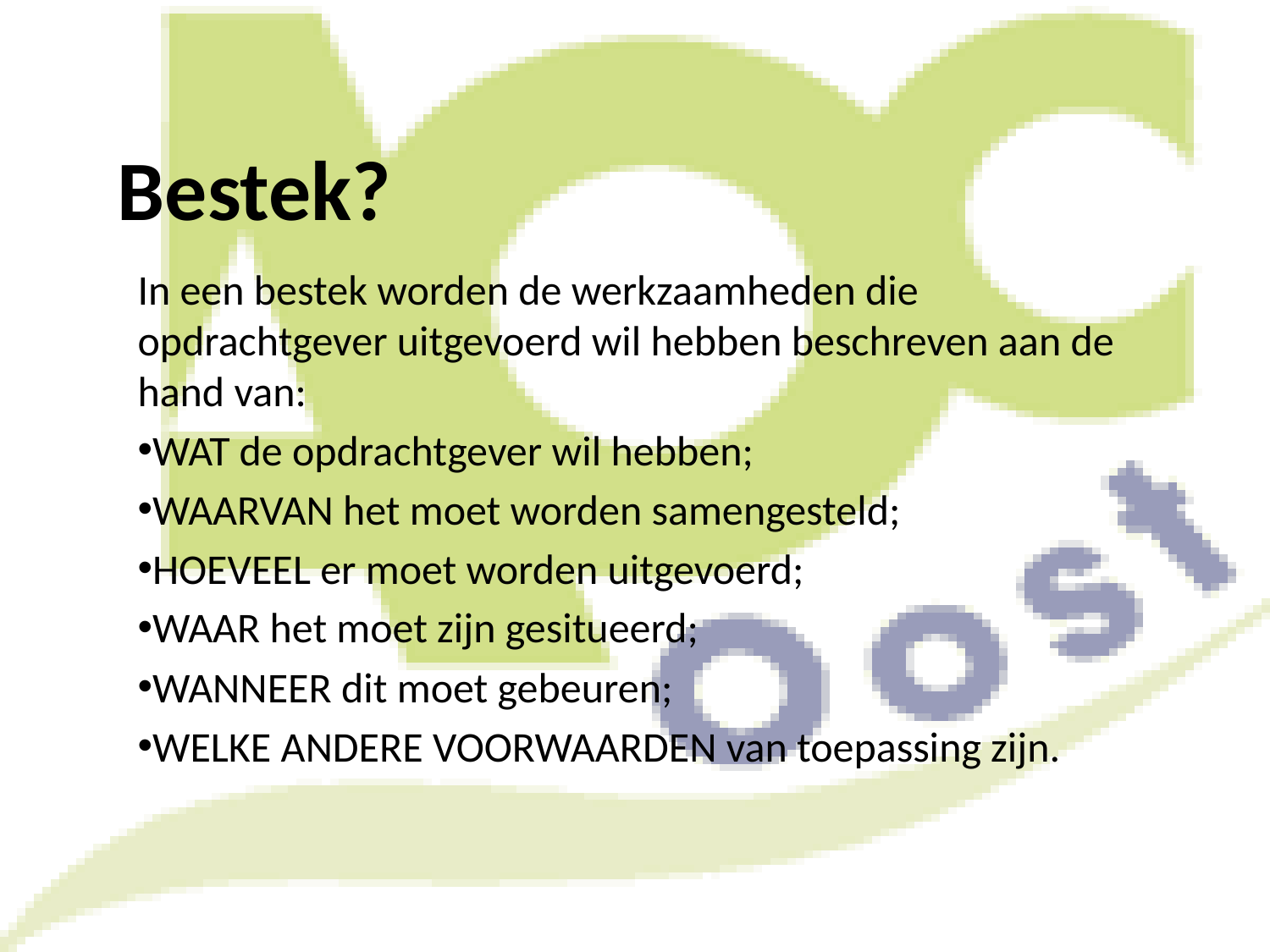

# Bestek?
In een bestek worden de werkzaamheden die opdrachtgever uitgevoerd wil hebben beschreven aan de hand van:
WAT de opdrachtgever wil hebben;
WAARVAN het moet worden samengesteld;
HOEVEEL er moet worden uitgevoerd;
WAAR het moet zijn gesitueerd;
WANNEER dit moet gebeuren;
WELKE ANDERE VOORWAARDEN van toepassing zijn.